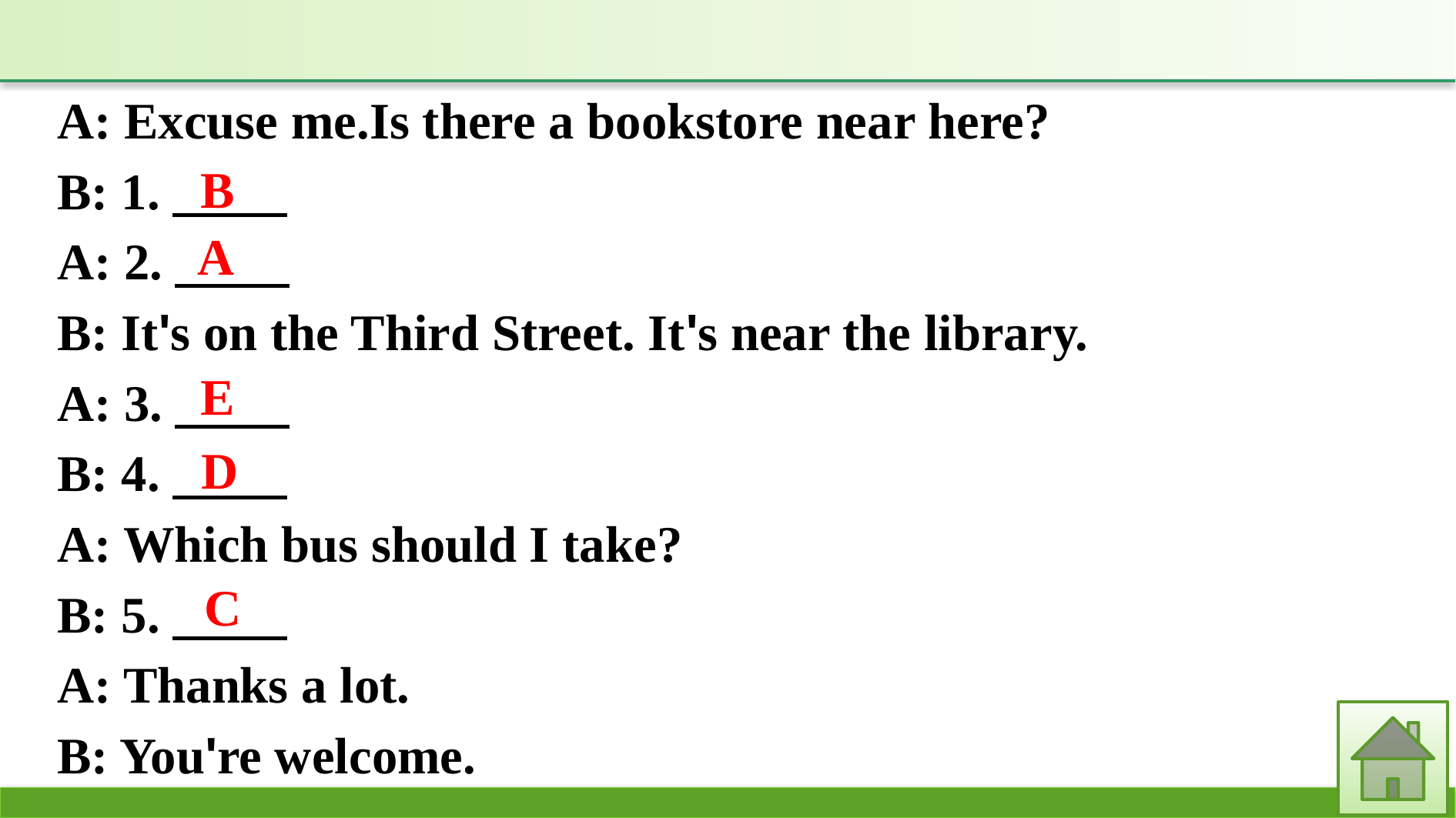

A: Excuse me.Is there a bookstore near here?
B: 1.　　 
A: 2.　　 
B: It's on the Third Street. It's near the library.
A: 3.　　 
B: 4.　　 
A: Which bus should I take?
B: 5.　　 
A: Thanks a lot.
B: You're welcome.
B
A
E
D
C